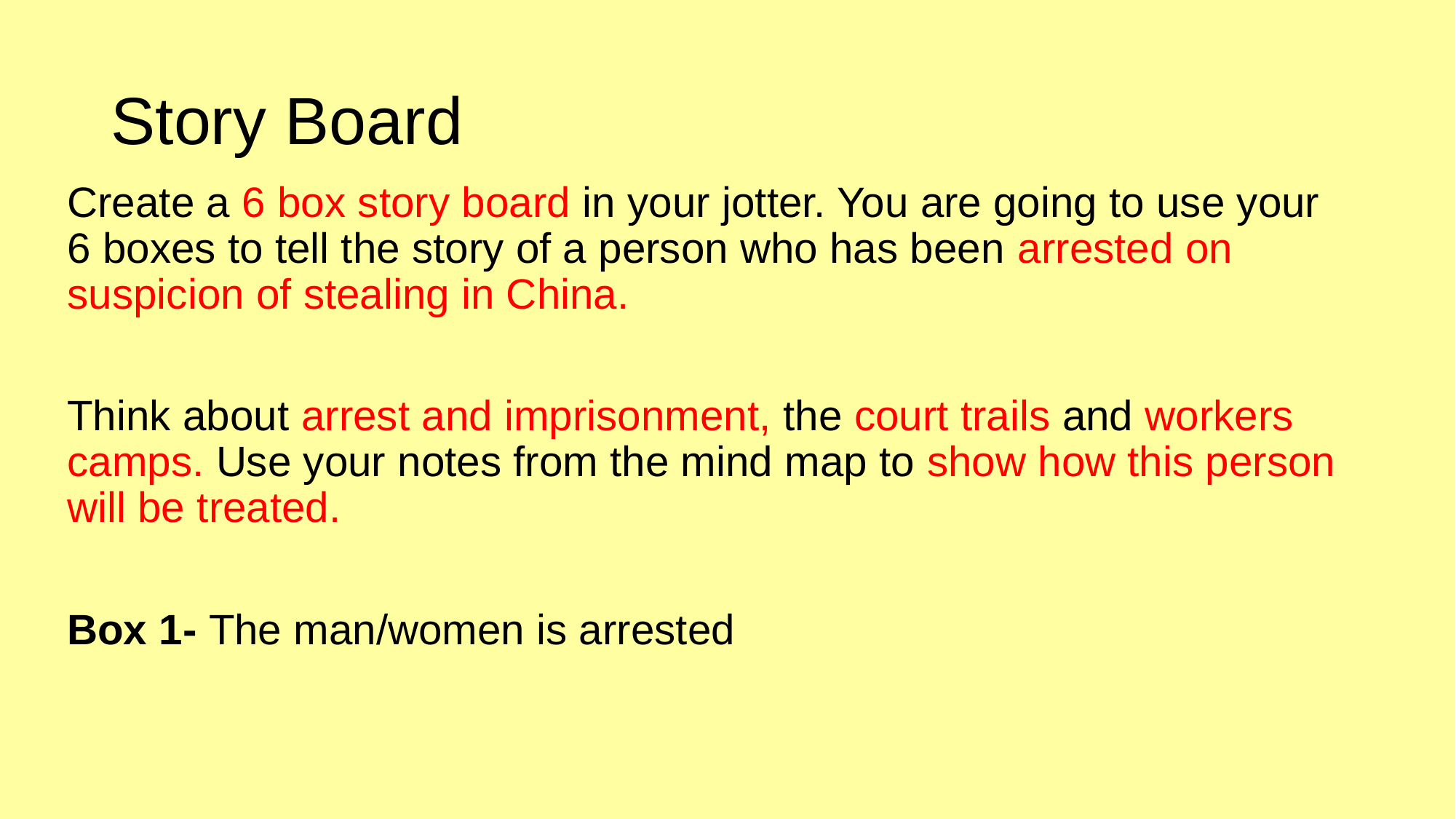

# Story Board
Create a 6 box story board in your jotter. You are going to use your 6 boxes to tell the story of a person who has been arrested on suspicion of stealing in China.

Think about arrest and imprisonment, the court trails and workers camps. Use your notes from the mind map to show how this person will be treated.

Box 1- The man/women is arrested